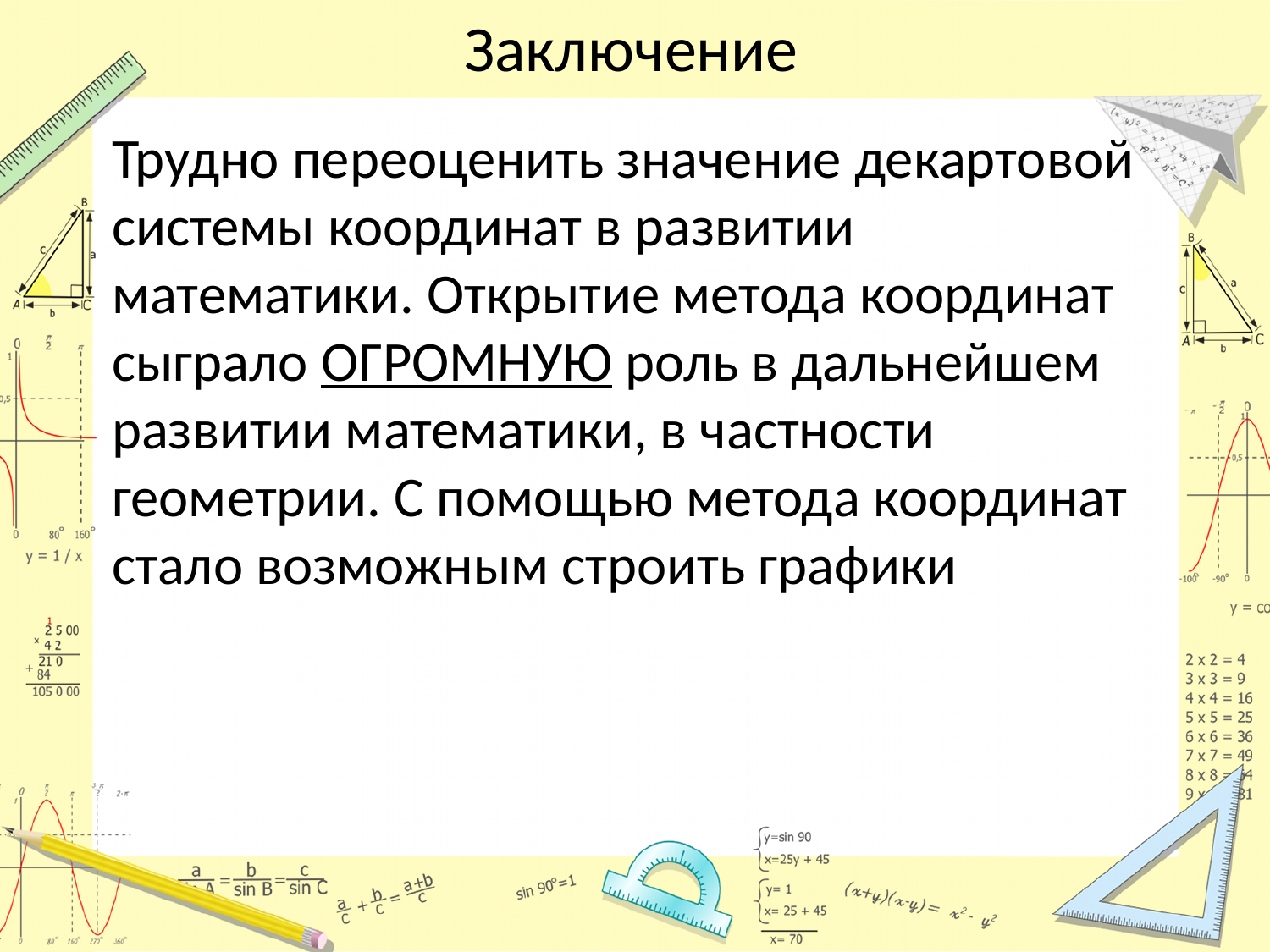

# Заключение
Трудно переоценить значение декартовой системы координат в развитии математики. Открытие метода координат сыграло ОГРОМНУЮ роль в дальнейшем развитии математики, в частности геометрии. С помощью метода координат стало возможным строить графики